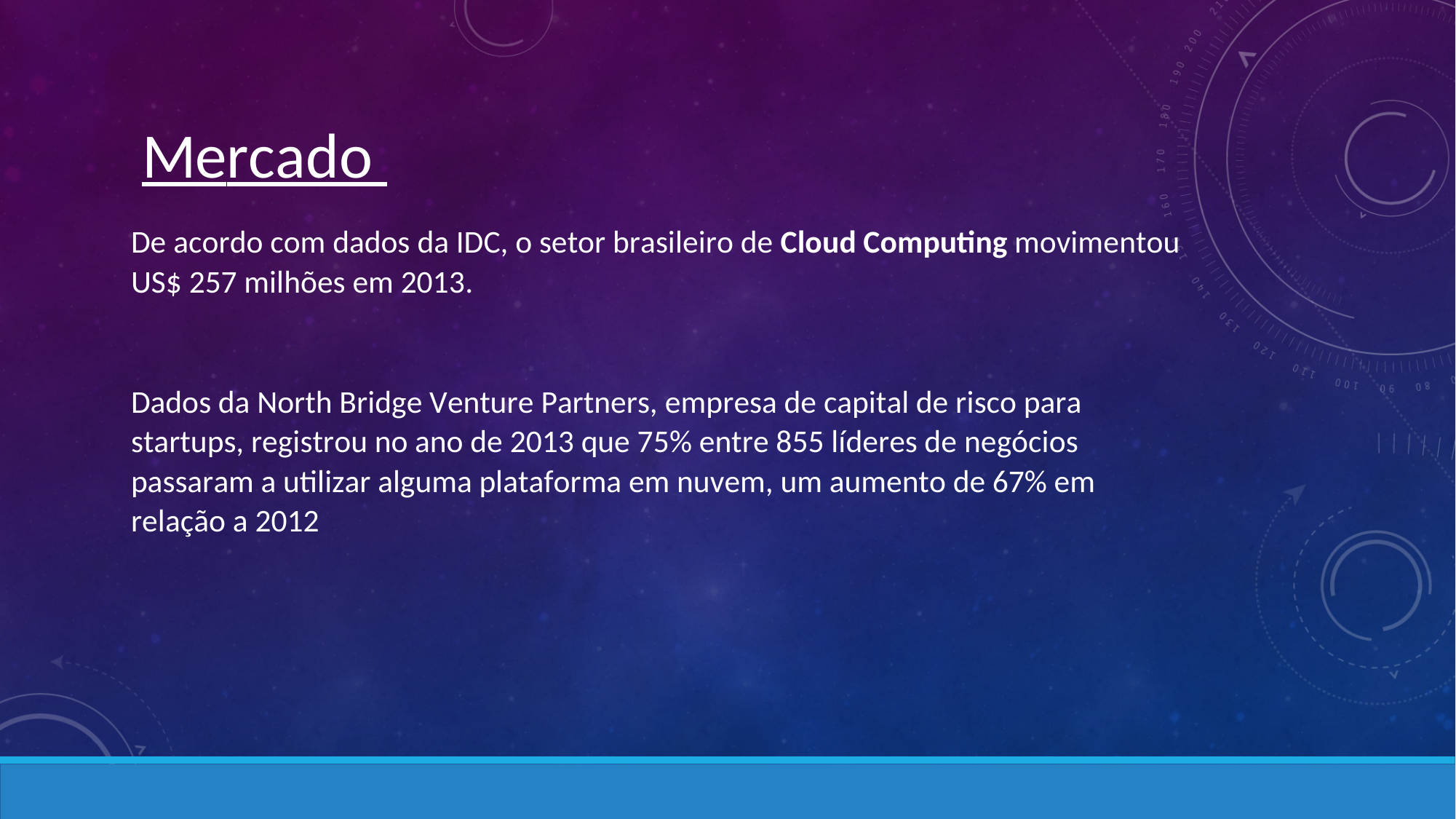

Mercado

De acordo com dados da IDC, o setor brasileiro de Cloud Computing movimentou
US$ 257 ​​milhões em 2013.
Dados da North Bridge Venture Partners, empresa de capital de risco para
startups, registrou no ano de 2013 que 75% entre 855 líderes de negócios
passaram a utilizar alguma plataforma em nuvem, um aumento de 67% em
relação a 2012